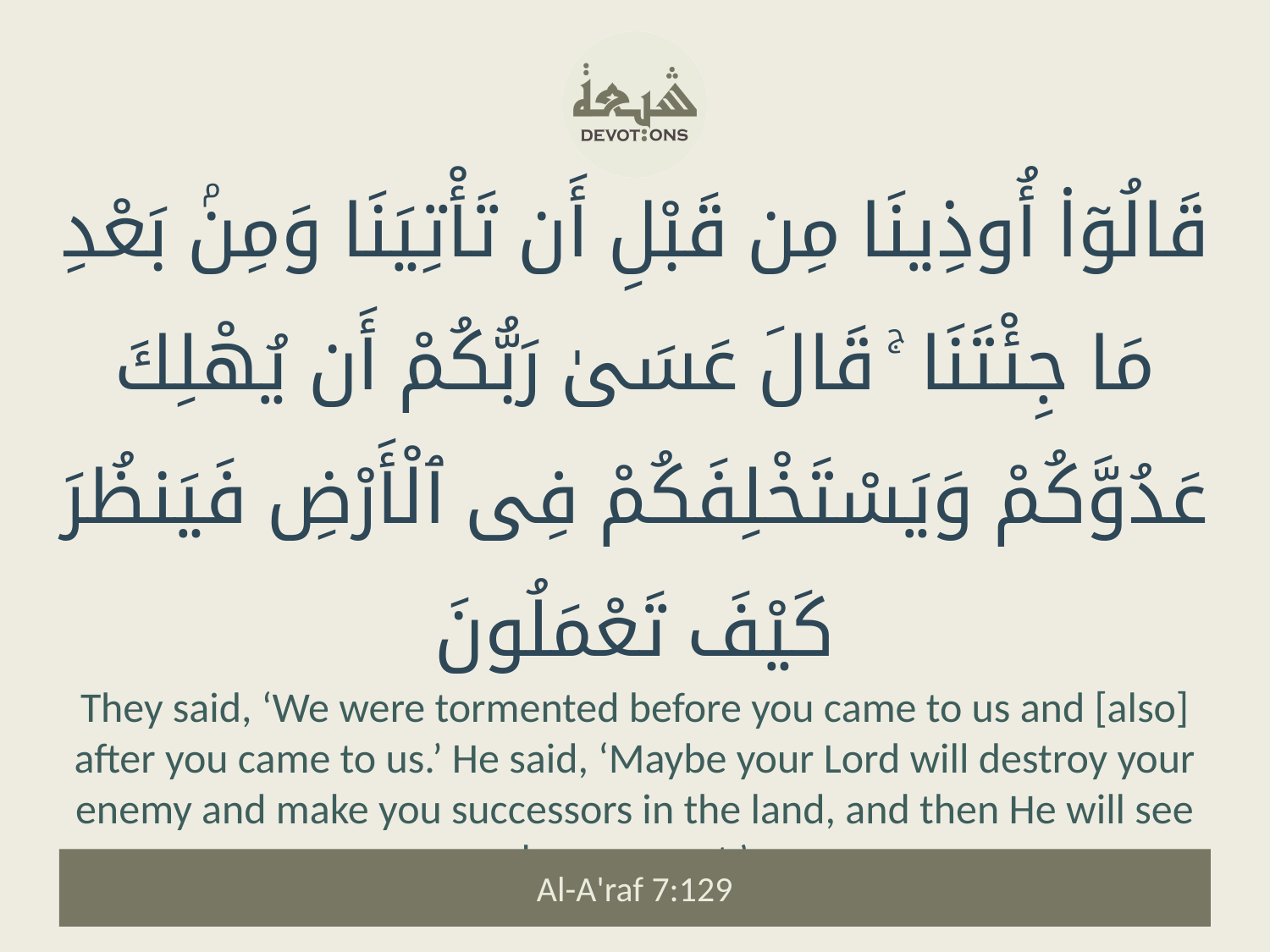

قَالُوٓا۟ أُوذِينَا مِن قَبْلِ أَن تَأْتِيَنَا وَمِنۢ بَعْدِ مَا جِئْتَنَا ۚ قَالَ عَسَىٰ رَبُّكُمْ أَن يُهْلِكَ عَدُوَّكُمْ وَيَسْتَخْلِفَكُمْ فِى ٱلْأَرْضِ فَيَنظُرَ كَيْفَ تَعْمَلُونَ
They said, ‘We were tormented before you came to us and [also] after you came to us.’ He said, ‘Maybe your Lord will destroy your enemy and make you successors in the land, and then He will see how you act.’
Al-A'raf 7:129